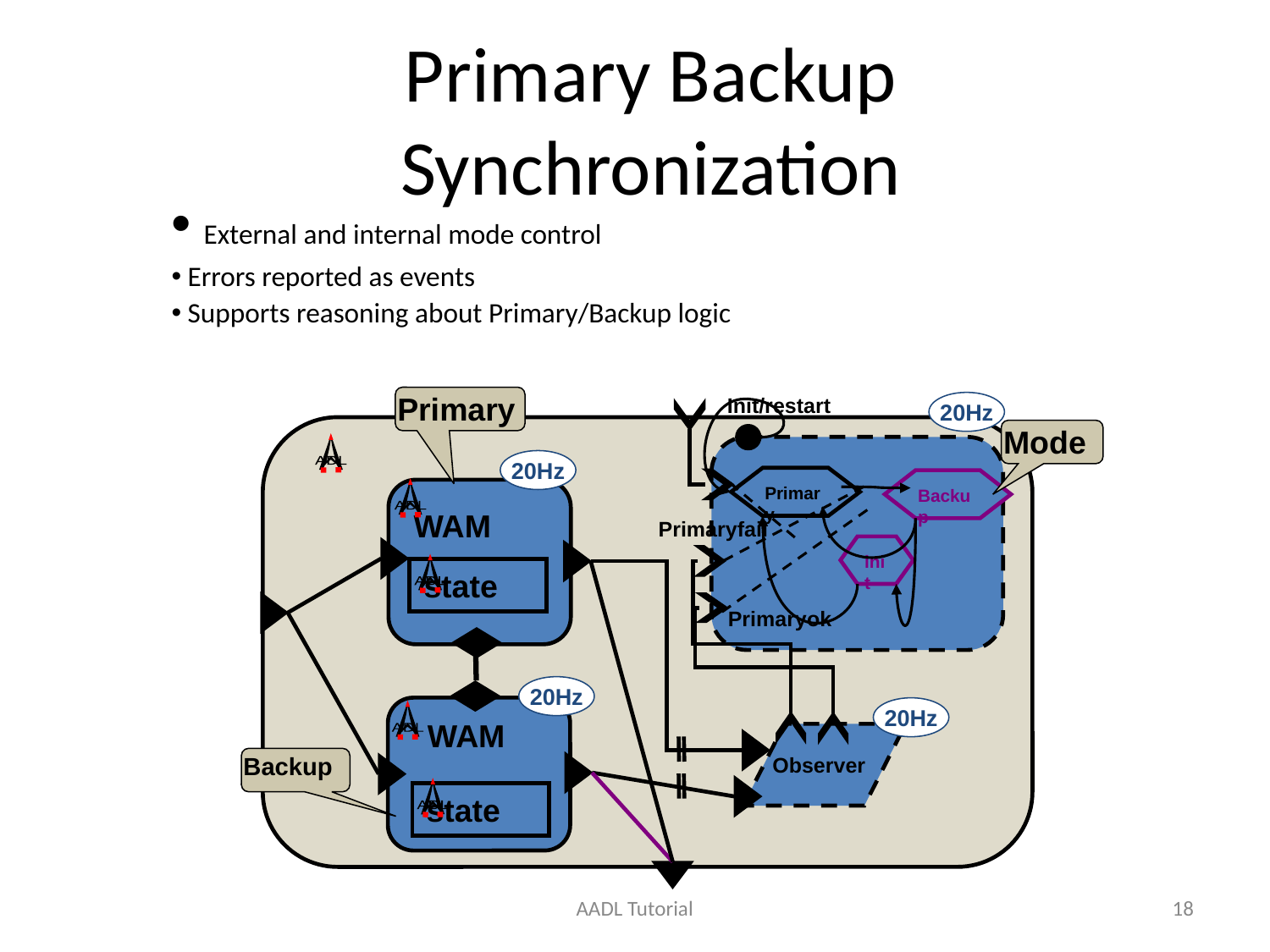

# Primary Backup Synchronization
 External and internal mode control
 Errors reported as events
 Supports reasoning about Primary/Backup logic
Init/restart
Primary
20Hz

Mode

A

ADL

20Hz
Primary

Backup

A

ADL

WAM

Primaryfail
init

A

ADL

state

Primaryok

20Hz

20Hz

A

ADL

WAM

Observer
Backup

A

ADL

state

AADL Tutorial
18